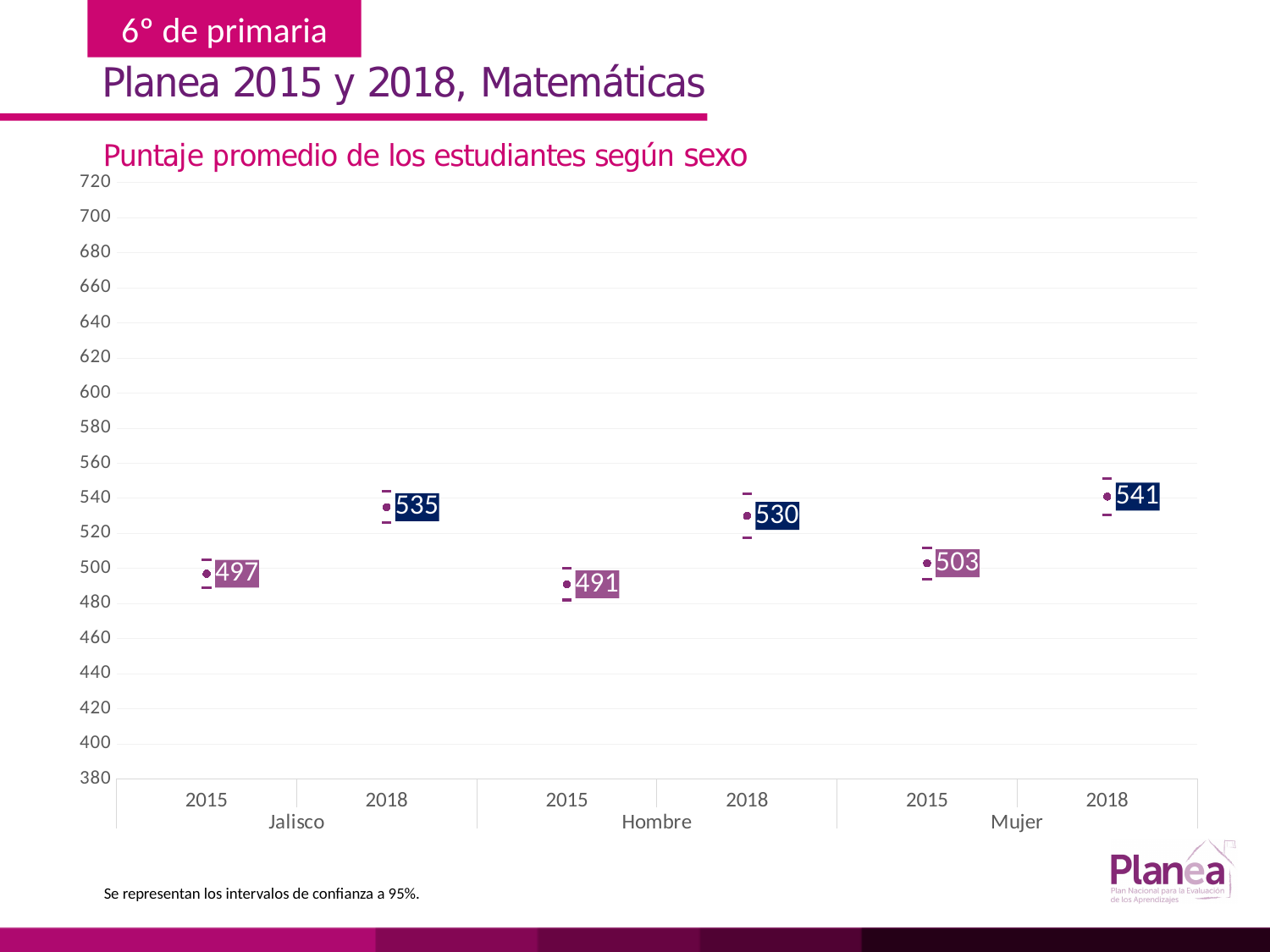

Planea 2015 y 2018, Matemáticas

Puntaje promedio de los estudiantes según sexo

### Chart

| Category |  |  |  |
|---|---|---|---|
| 2015 | 489.04 | 504.96 | 497.0 |
| 2018 | 526.045 | 543.955 | 535.0 |
| 2015 | 482.045 | 499.955 | 491.0 |
| 2018 | 517.463 | 542.537 | 530.0 |
| 2015 | 494.045 | 511.955 | 503.0 |
| 2018 | 530.652 | 551.348 | 541.0 |
Se representan los intervalos de confianza a 95%.